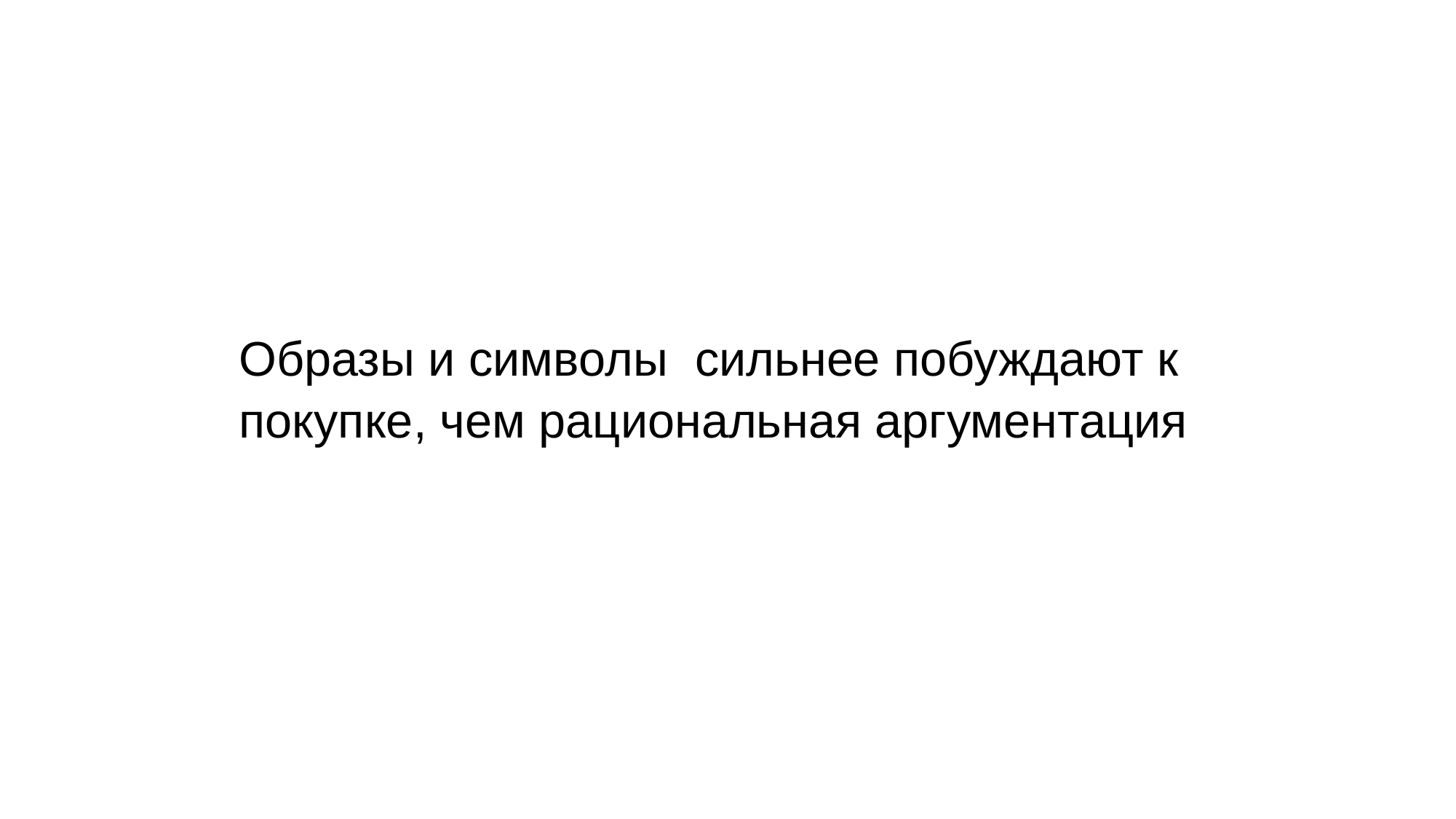

Образы и символы  сильнее побуждают к покупке, чем рациональная аргументация